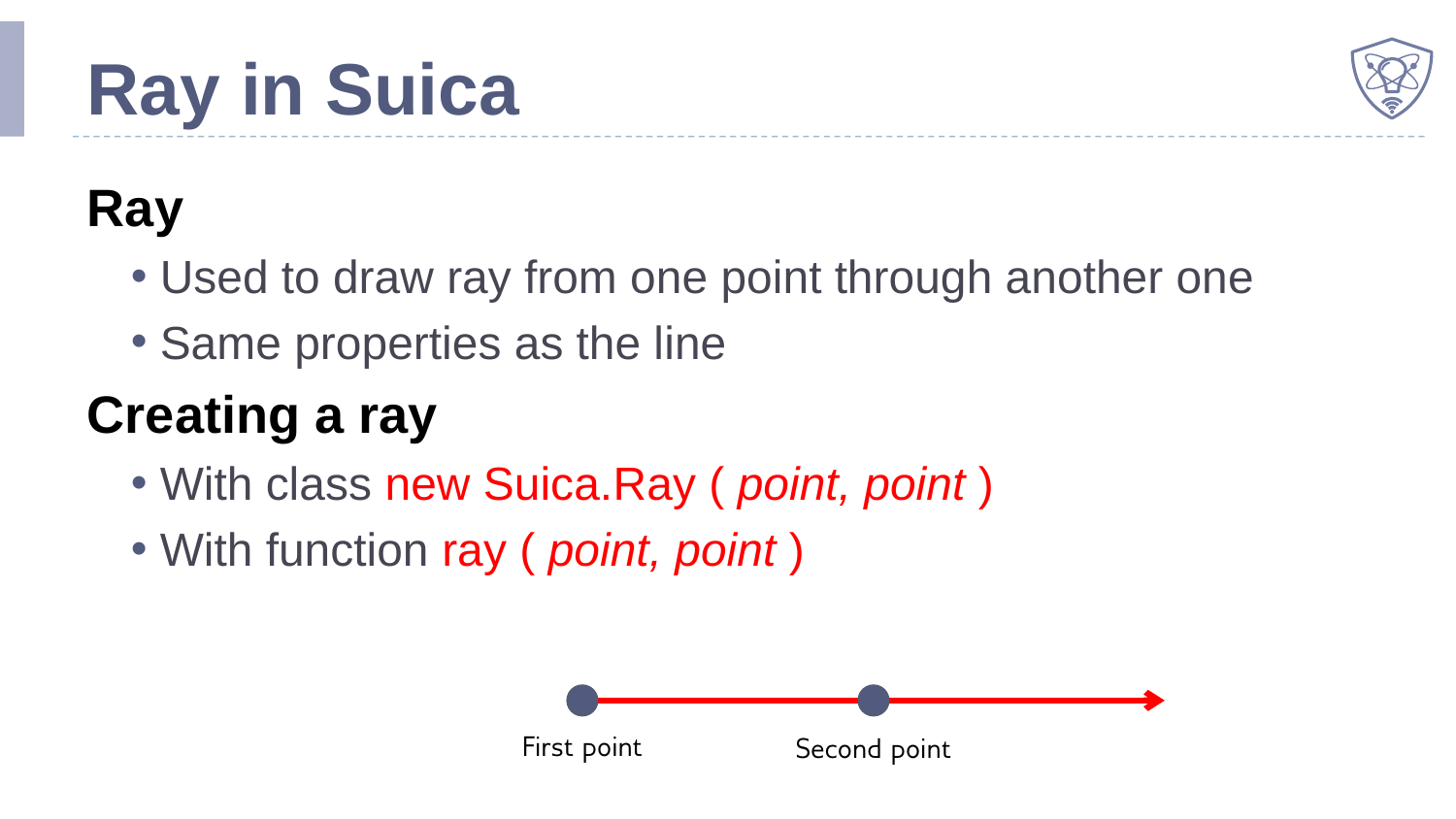

# Ray in Suica
Ray
Used to draw ray from one point through another one
Same properties as the line
Creating a ray
With class new Suica.Ray ( point, point )
With function ray ( point, point )

First point
Second point